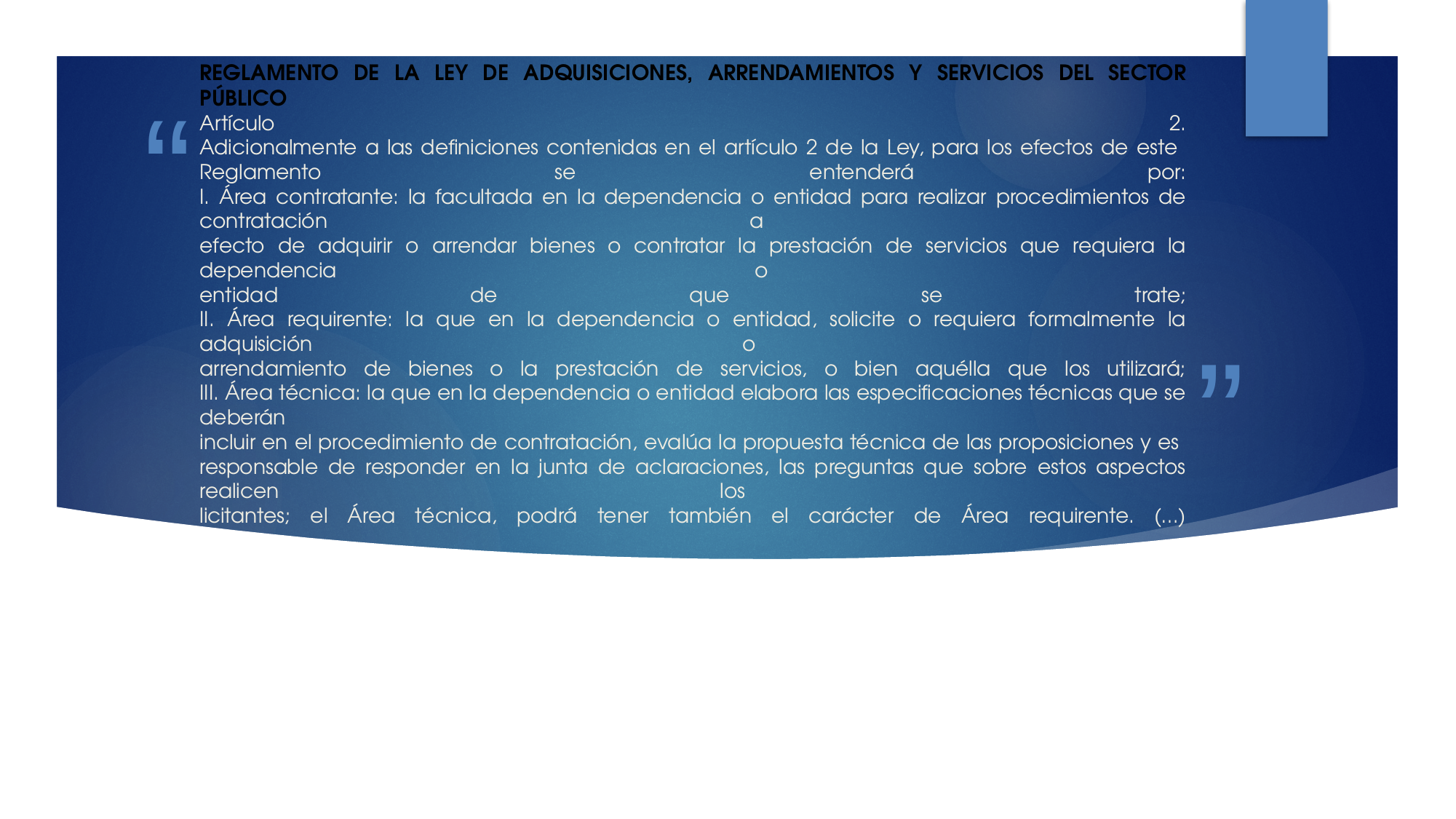

# REGLAMENTO DE LA LEY DE ADQUISICIONES, ARRENDAMIENTOS Y SERVICIOS DEL SECTOR PÚBLICO Artículo 2. Adicionalmente a las definiciones contenidas en el artículo 2 de la Ley, para los efectos de este Reglamento se entenderá por: I. Área contratante: la facultada en la dependencia o entidad para realizar procedimientos de contratación a efecto de adquirir o arrendar bienes o contratar la prestación de servicios que requiera la dependencia o entidad de que se trate; II. Área requirente: la que en la dependencia o entidad, solicite o requiera formalmente la adquisición o arrendamiento de bienes o la prestación de servicios, o bien aquélla que los utilizará; III. Área técnica: la que en la dependencia o entidad elabora las especificaciones técnicas que se deberán incluir en el procedimiento de contratación, evalúa la propuesta técnica de las proposiciones y es responsable de responder en la junta de aclaraciones, las preguntas que sobre estos aspectos realicen los licitantes; el Área técnica, podrá tener también el carácter de Área requirente. (…)